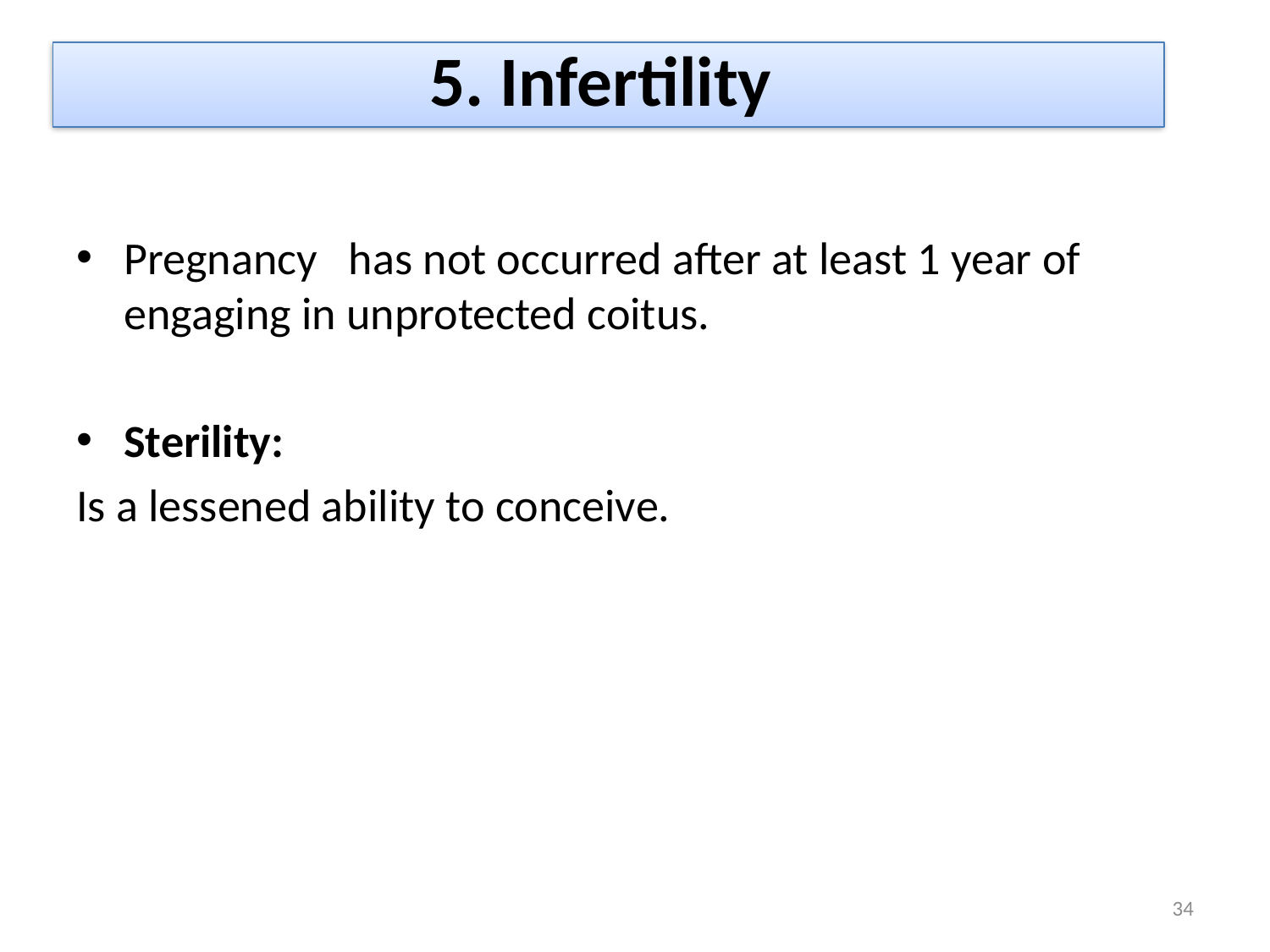

Pregnancy   has not occurred after at least 1 year of engaging in unprotected coitus.

Sterility:
Is a lessened ability to conceive.
5. Infertility
34